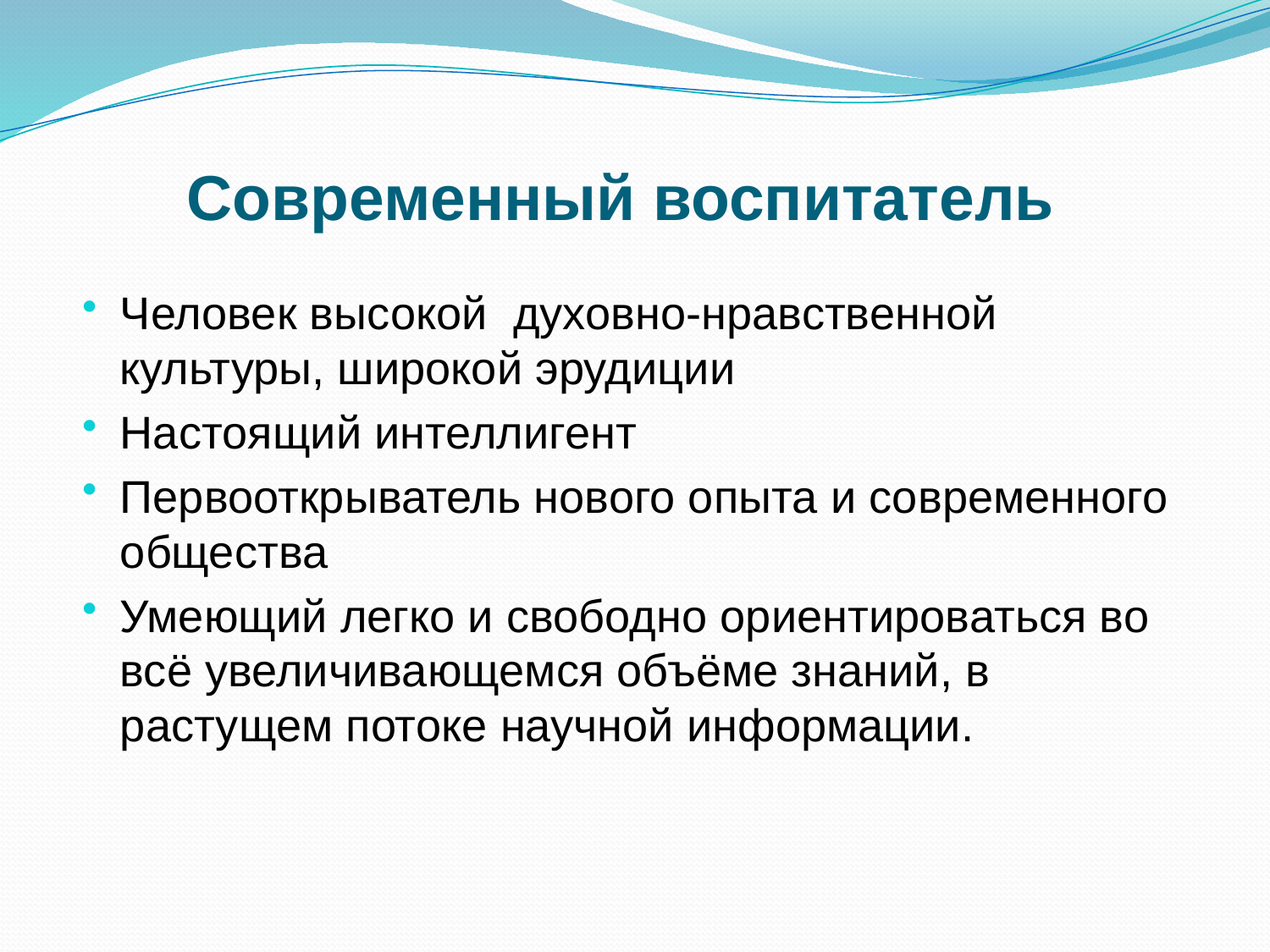

# Современный воспитатель
Человек высокой  духовно-нравственной культуры, широкой эрудиции
Настоящий интеллигент
Первооткрыватель нового опыта и современного общества
Умеющий легко и свободно ориентироваться во всё увеличивающемся объёме знаний, в растущем потоке научной информации.